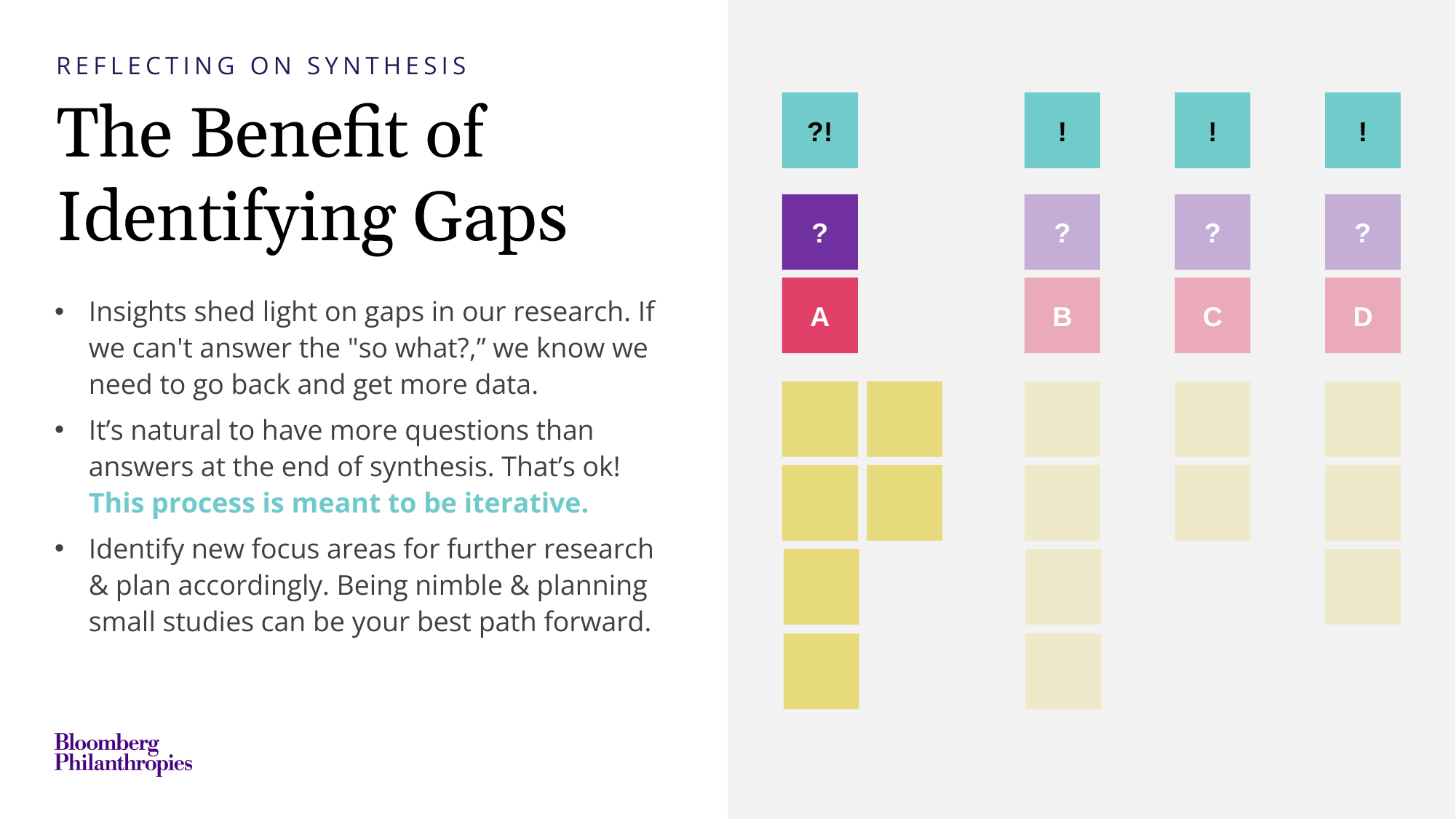

REFLECTING ON SYNTHESIS
65
The Benefit of Identifying Gaps
Insights shed light on gaps in our research. If we can't answer the "so what?,” we know we need to go back and get more data.
It’s natural to have more questions than answers at the end of synthesis. That’s ok! This process is meant to be iterative.
Identify new focus areas for further research & plan accordingly. Being nimble & planning small studies can be your best path forward.
?!
!
!
!
?
?
?
?
A
B
C
D